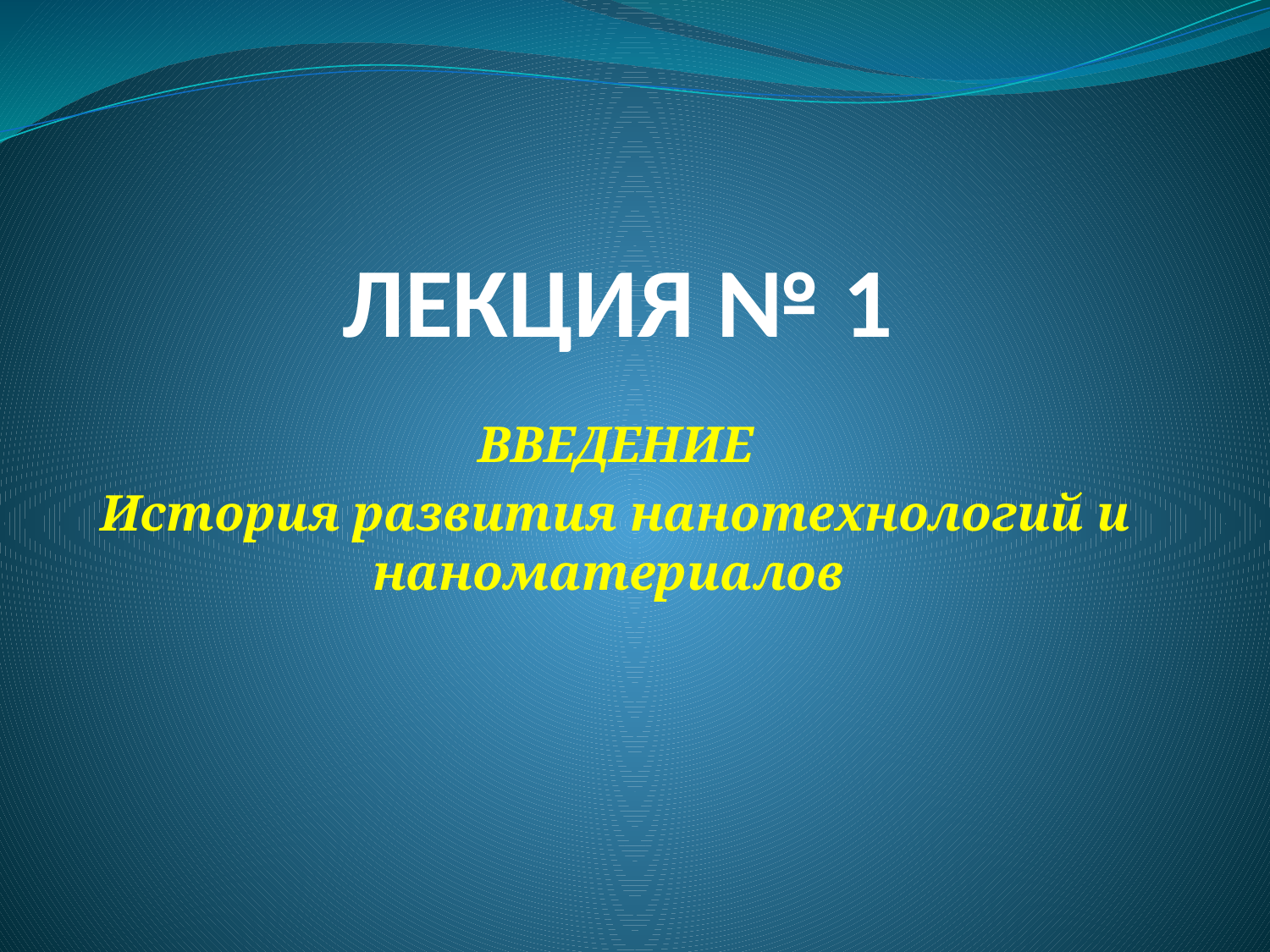

# ЛЕКЦИЯ № 1
ВВЕДЕНИЕ
История развития нанотехнологий и наноматериалов